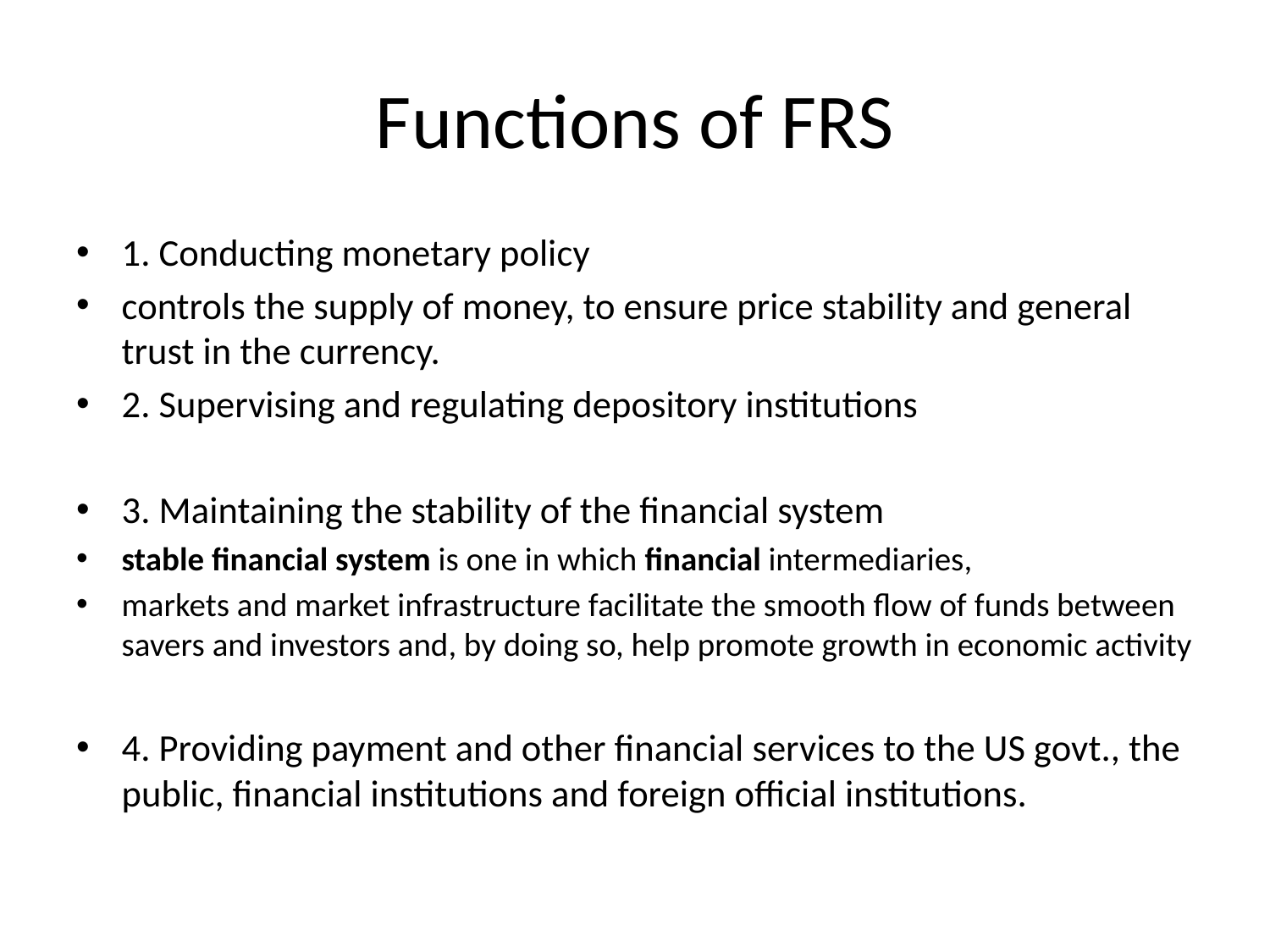

# Functions of FRS
1. Conducting monetary policy
controls the supply of money, to ensure price stability and general trust in the currency.
2. Supervising and regulating depository institutions

3. Maintaining the stability of the financial system
stable financial system is one in which financial intermediaries,
markets and market infrastructure facilitate the smooth flow of funds between savers and investors and, by doing so, help promote growth in economic activity

4. Providing payment and other financial services to the US govt., the public, financial institutions and foreign official institutions.